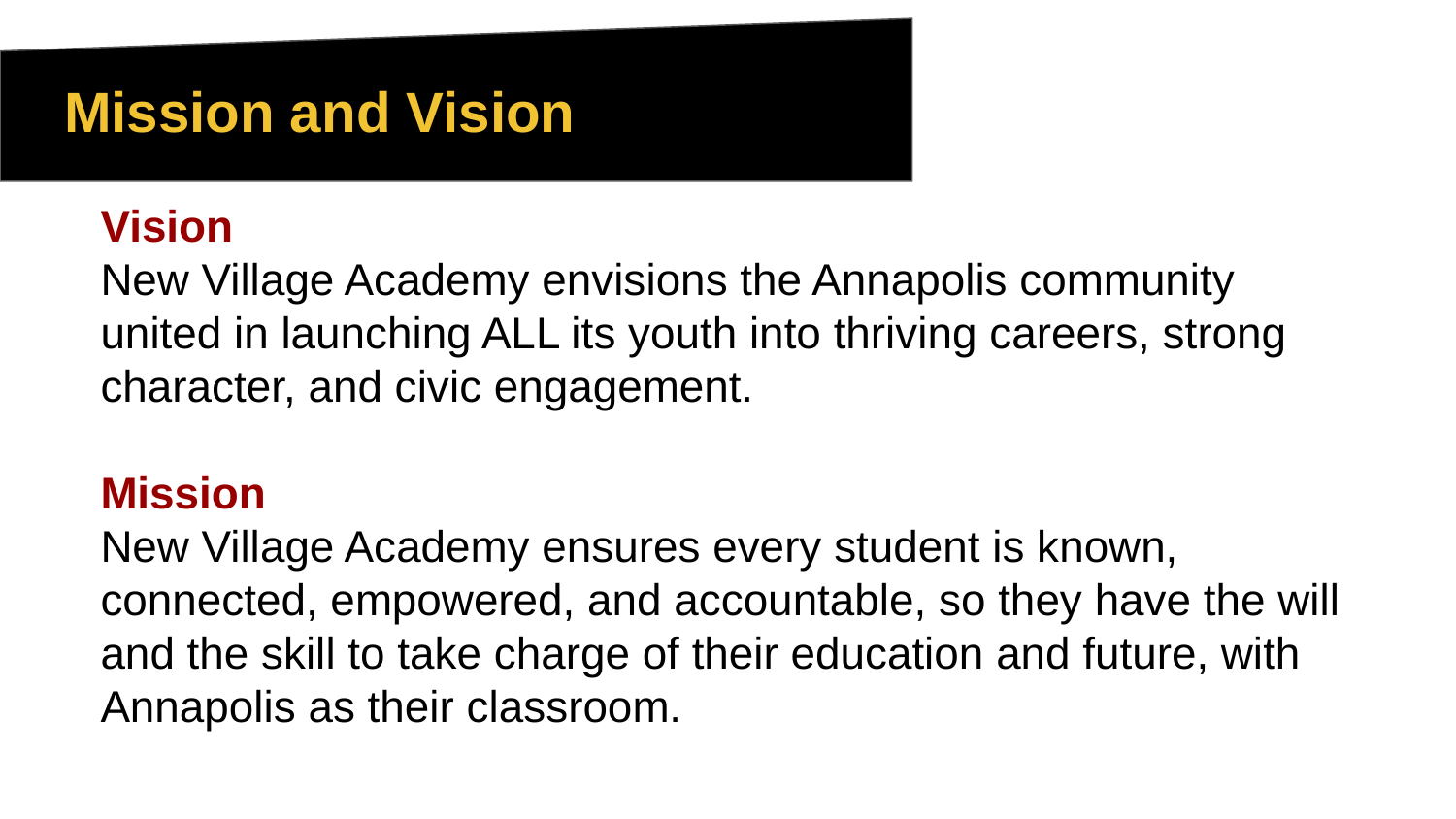

# Mission and Vision
Vision
New Village Academy envisions the Annapolis community united in launching ALL its youth into thriving careers, strong character, and civic engagement.

Mission
New Village Academy ensures every student is known, connected, empowered, and accountable, so they have the will and the skill to take charge of their education and future, with Annapolis as their classroom.